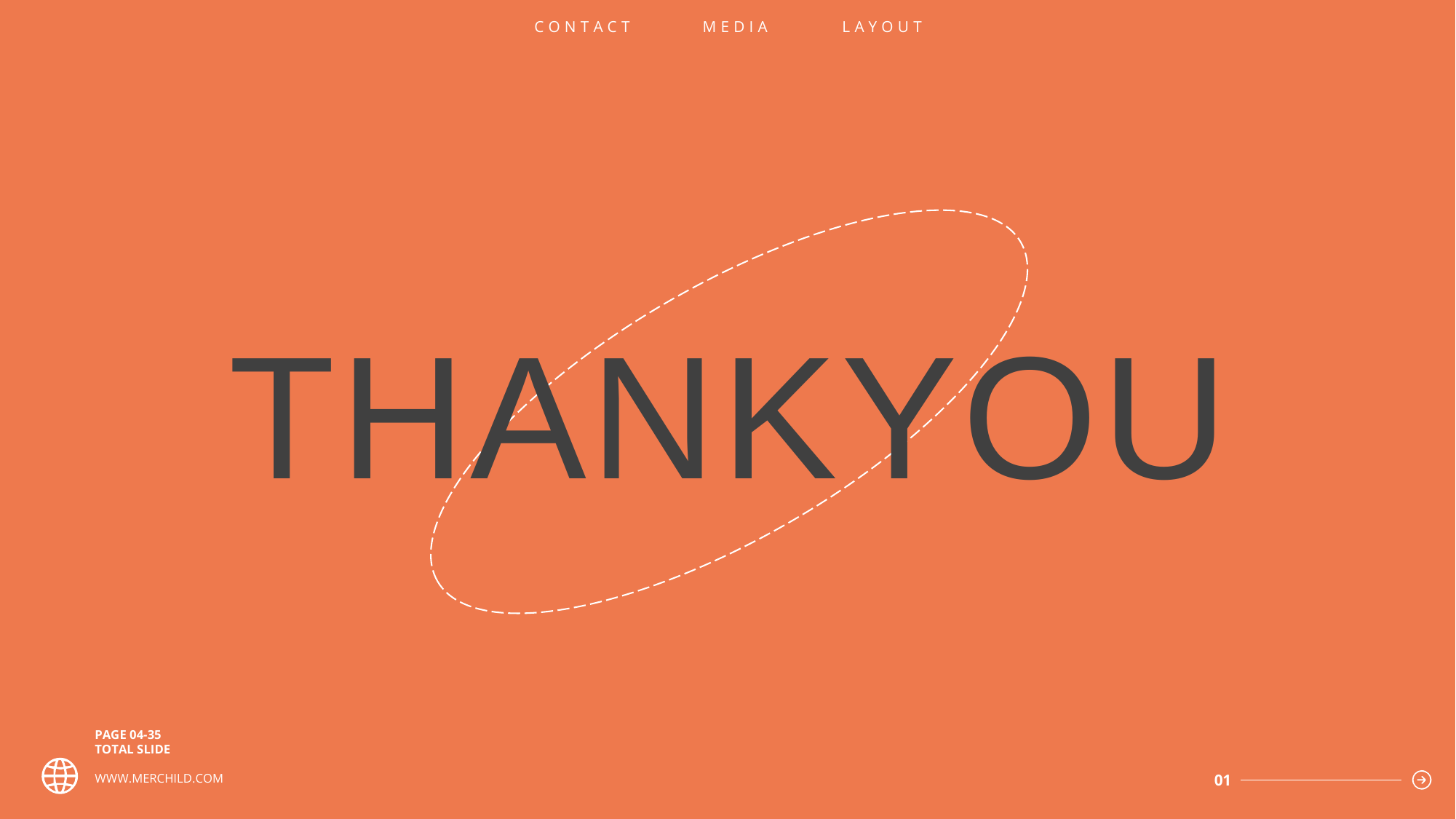

CONTACT
MEDIA
LAYOUT

THANKYOU
PAGE 04-35
TOTAL SLIDE

WWW.MERCHILD.COM
01